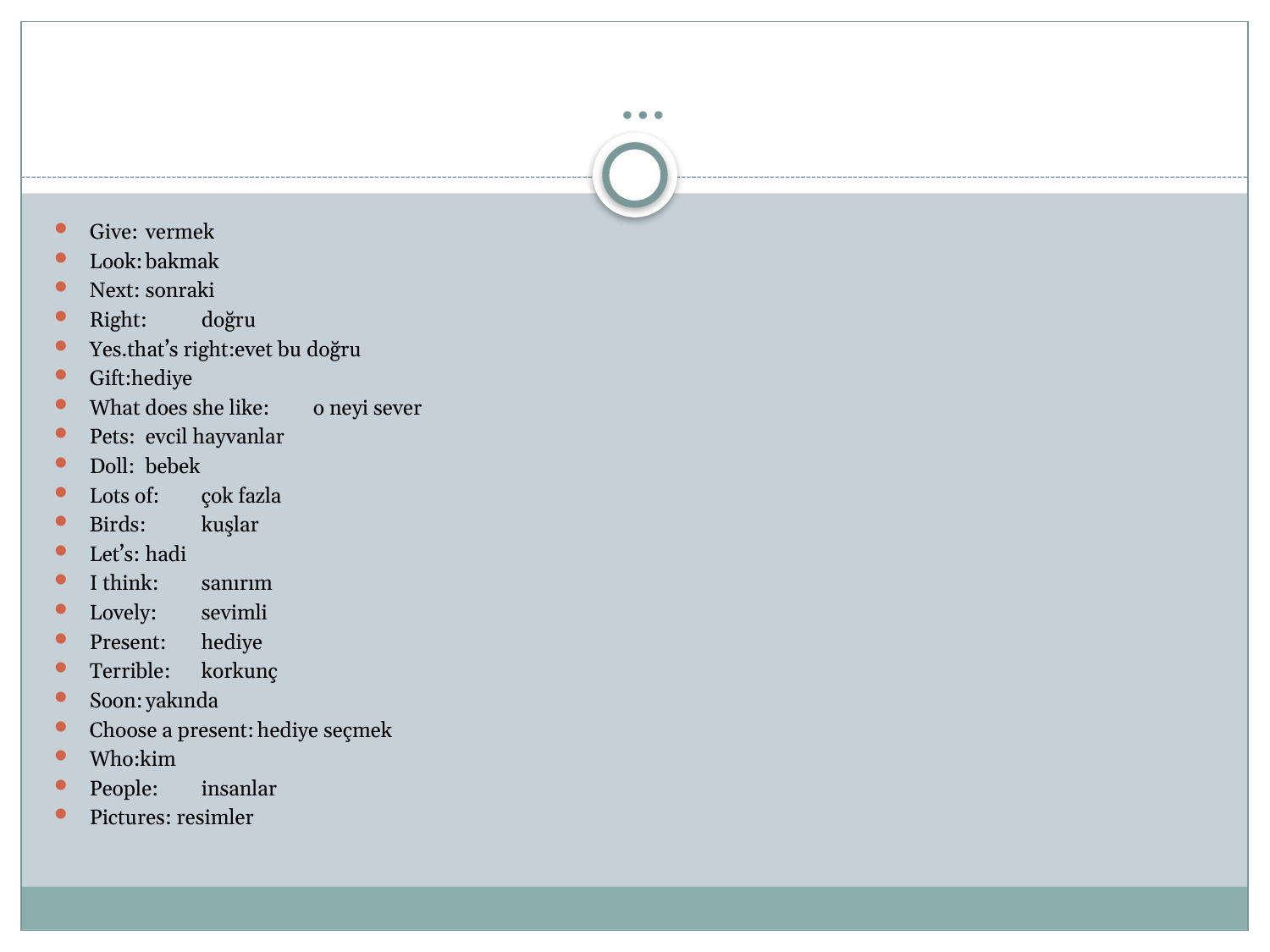

# …
Give:	vermek
Look:	bakmak
Next:	sonraki
Right:	doğru
Yes.that’s right:evet bu doğru
Gift:hediye
What does she like:	o neyi sever
Pets:	evcil hayvanlar
Doll:	bebek
Lots of:	çok fazla
Birds:	kuşlar
Let’s:	hadi
I think:	sanırım
Lovely:	sevimli
Present:	hediye
Terrible:	korkunç
Soon:	yakında
Choose a present:	hediye seçmek
Who:kim
People:	insanlar
Pictures: resimler